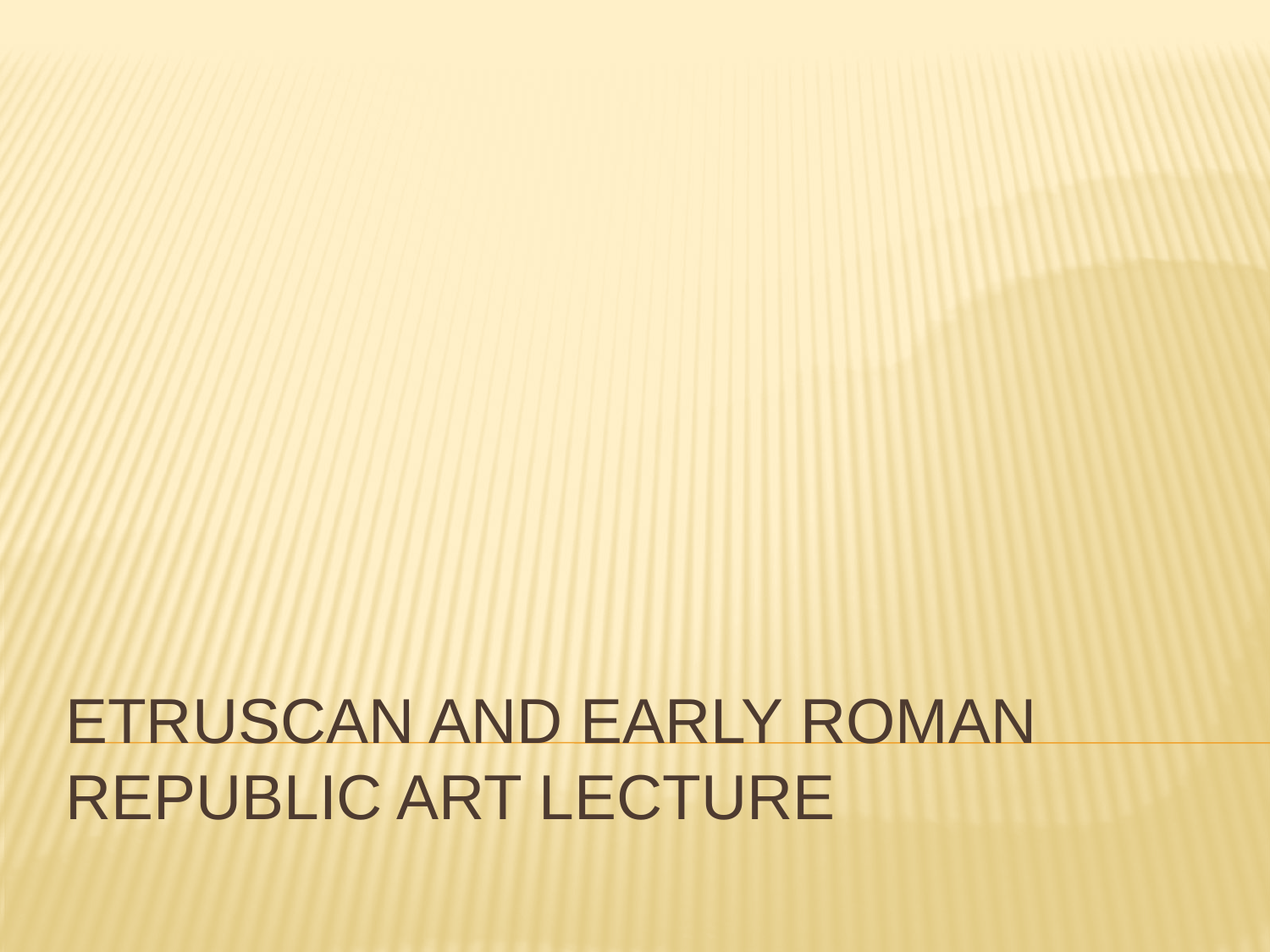

# Etruscan and Early Roman Republic Art Lecture